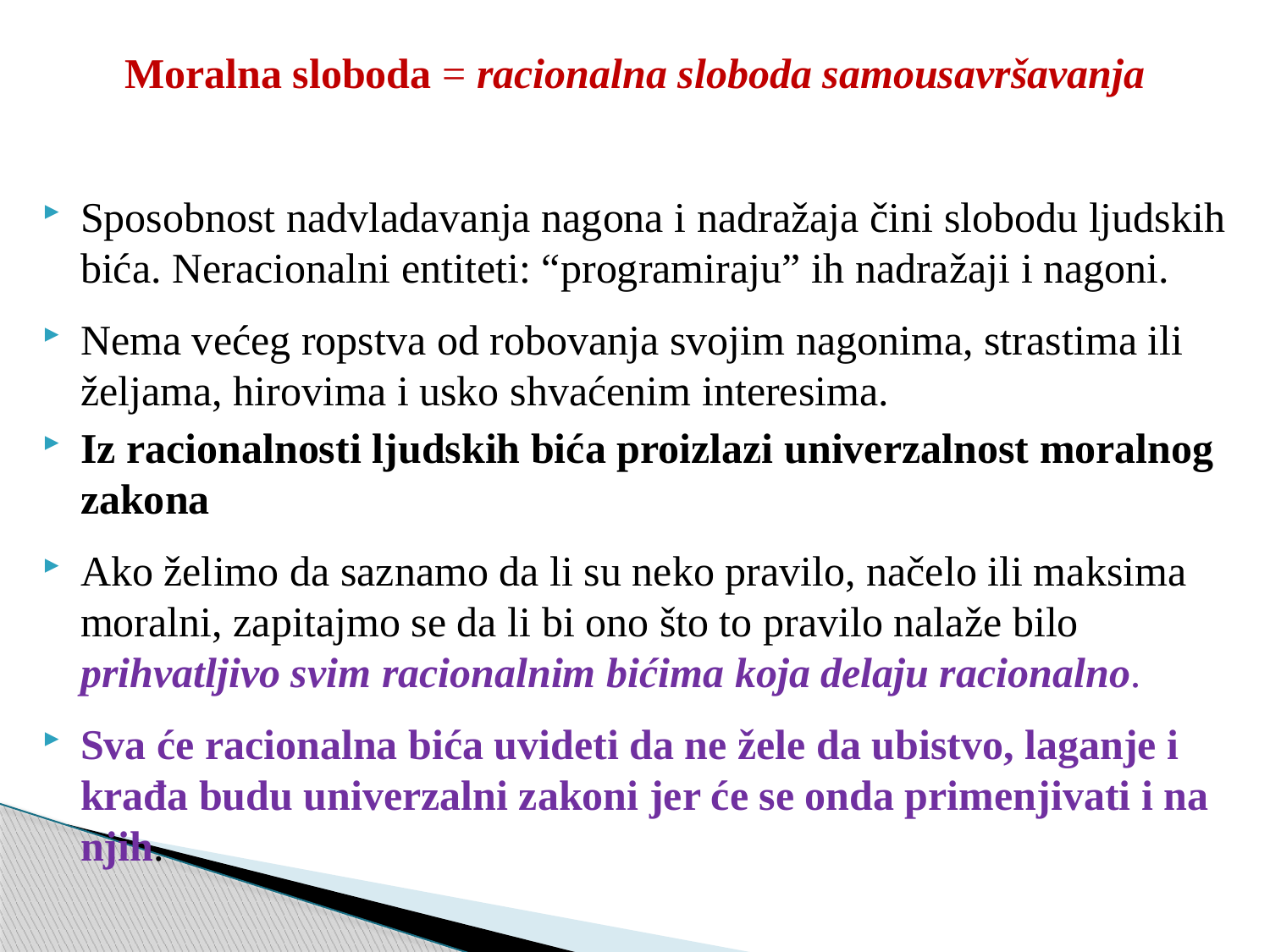

Moralna sloboda = racionalna sloboda samousavršavanja

Sposobnost nadvladavanja nagona i nadražaja čini slobodu ljudskih bića. Neracionalni entiteti: “programiraju” ih nadražaji i nagoni.
Nema većeg ropstva od robovanja svojim nagonima, strastima ili željama, hirovima i usko shvaćenim interesima.
Iz racionalnosti ljudskih bića proizlazi univerzalnost moralnog zakona
Ako želimo da saznamo da li su neko pravilo, načelo ili maksima moralni, zapitajmo se da li bi ono što to pravilo nalaže bilo prihvatljivo svim racionalnim bićima koja delaju racionalno.
Sva će racionalna bića uvideti da ne žele da ubistvo, laganje i krađa budu univerzalni zakoni jer će se onda primenjivati i na njih.